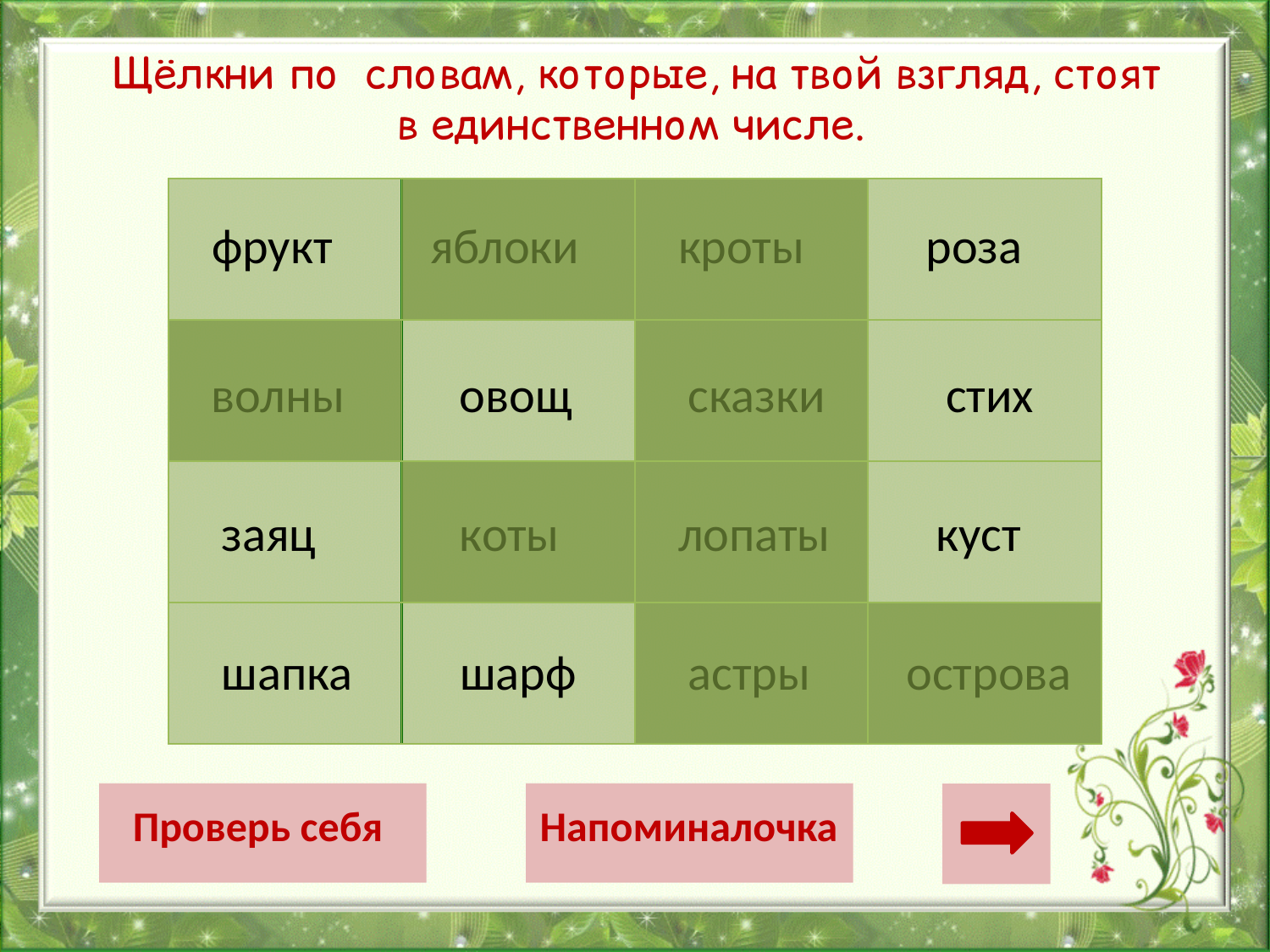

Щёлкни по  словам, которые, на твой взгляд, стоят
в единственном числе.

|  |  |  |  |
| --- | --- | --- | --- |
|  |  |  |  |
|  |  |  |  |
|  |  |  |  |
фрукт
яблоки
кроты
роза
волны
овощ
сказки
стих
заяц
коты
лопаты
куст
шапка
шарф
астры
острова

Проверь себя

Напоминалочка